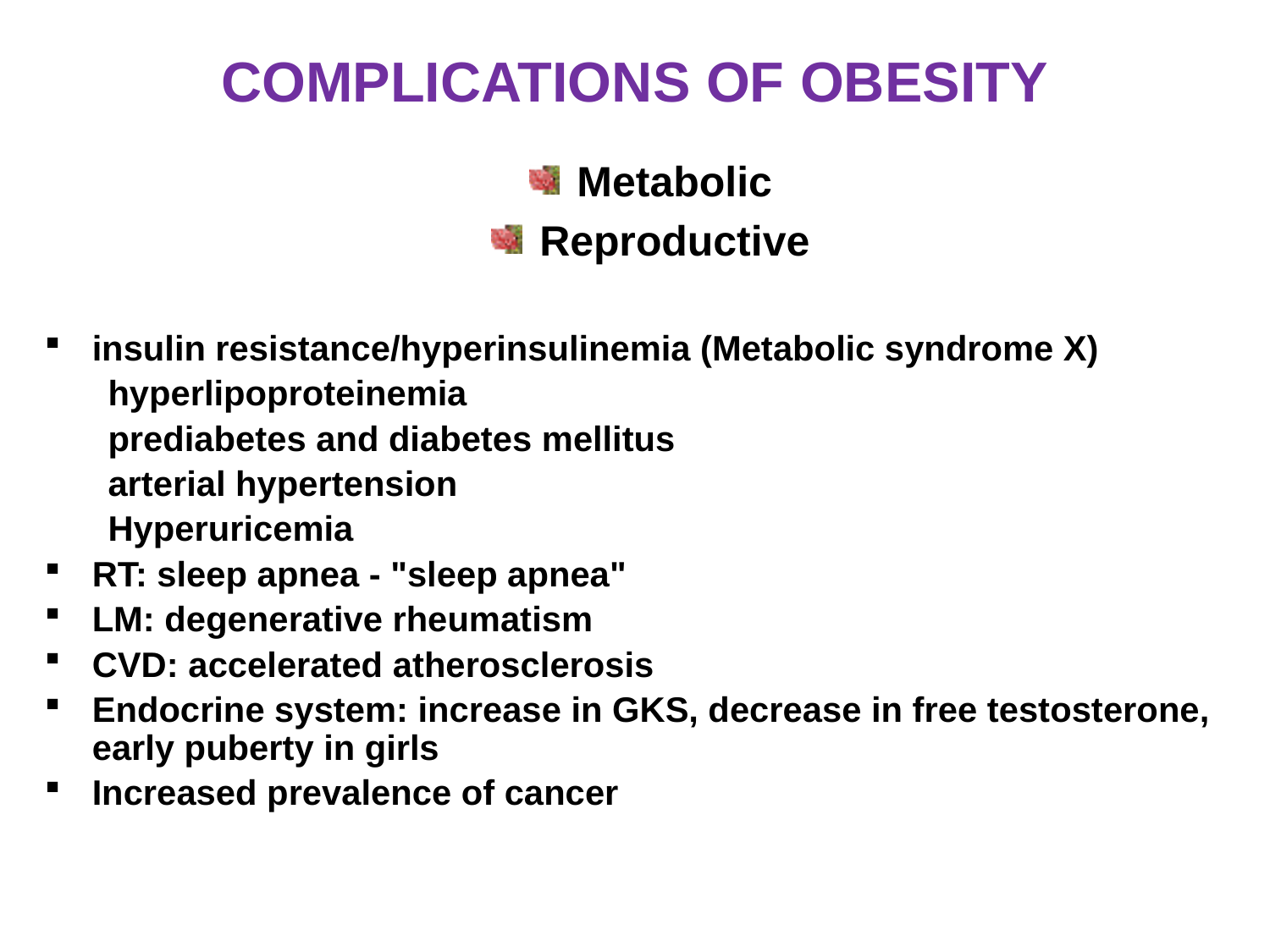

# COMPLICATIONS OF OBESITY
Metabolic
Reproductive

insulin resistance/hyperinsulinemia (Metabolic syndrome X)
hyperlipoproteinemia
prediabetes and diabetes mellitus
arterial hypertension
Hyperuricemia
RT: sleep apnea - "sleep apnea"
LM: degenerative rheumatism
CVD: accelerated atherosclerosis
Endocrine system: increase in GKS, decrease in free testosterone, early puberty in girls
Increased prevalence of cancer